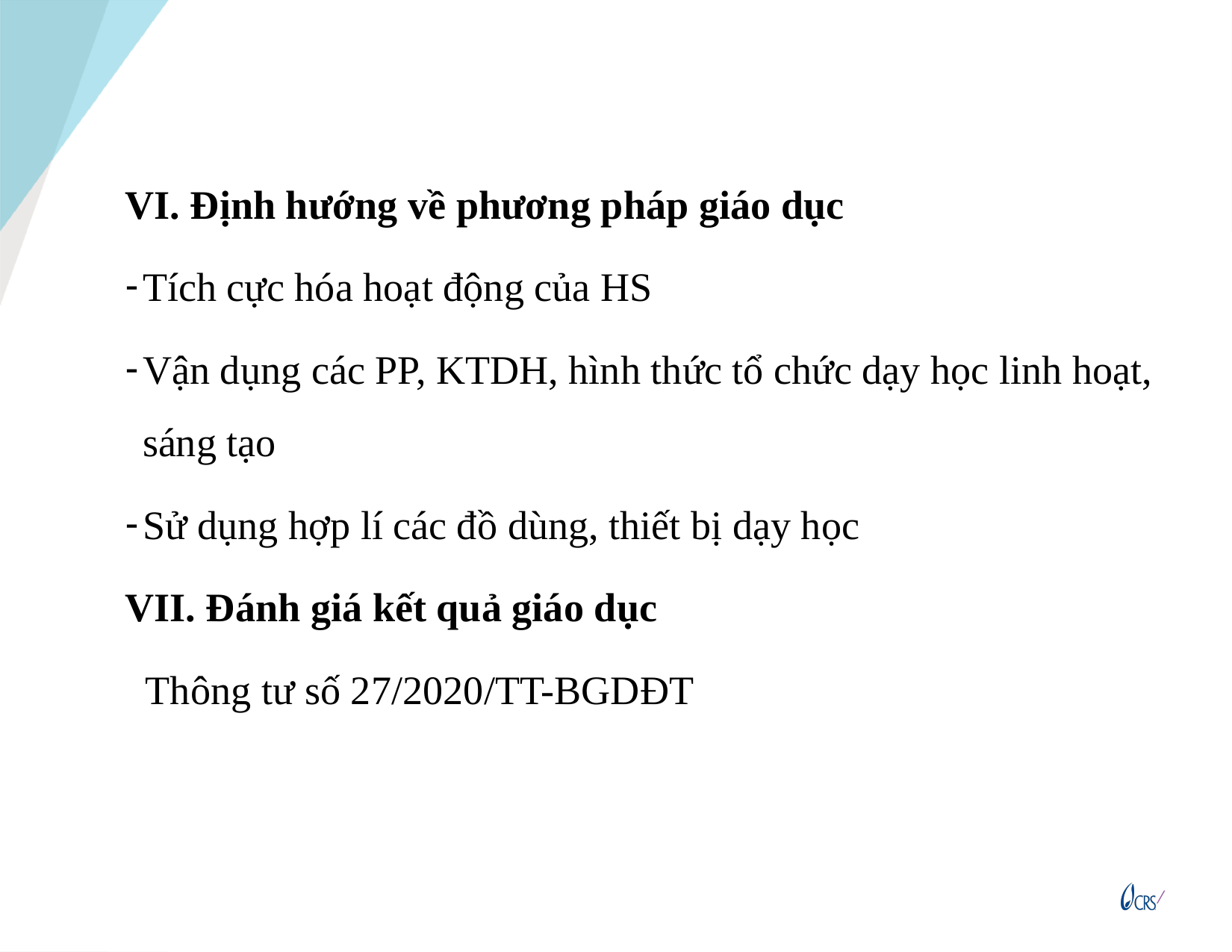

VI. Định hướng về phương pháp giáo dục
Tích cực hóa hoạt động của HS
Vận dụng các PP, KTDH, hình thức tổ chức dạy học linh hoạt, sáng tạo
Sử dụng hợp lí các đồ dùng, thiết bị dạy học
VII. Đánh giá kết quả giáo dục
  Thông tư số 27/2020/TT-BGDĐT
27